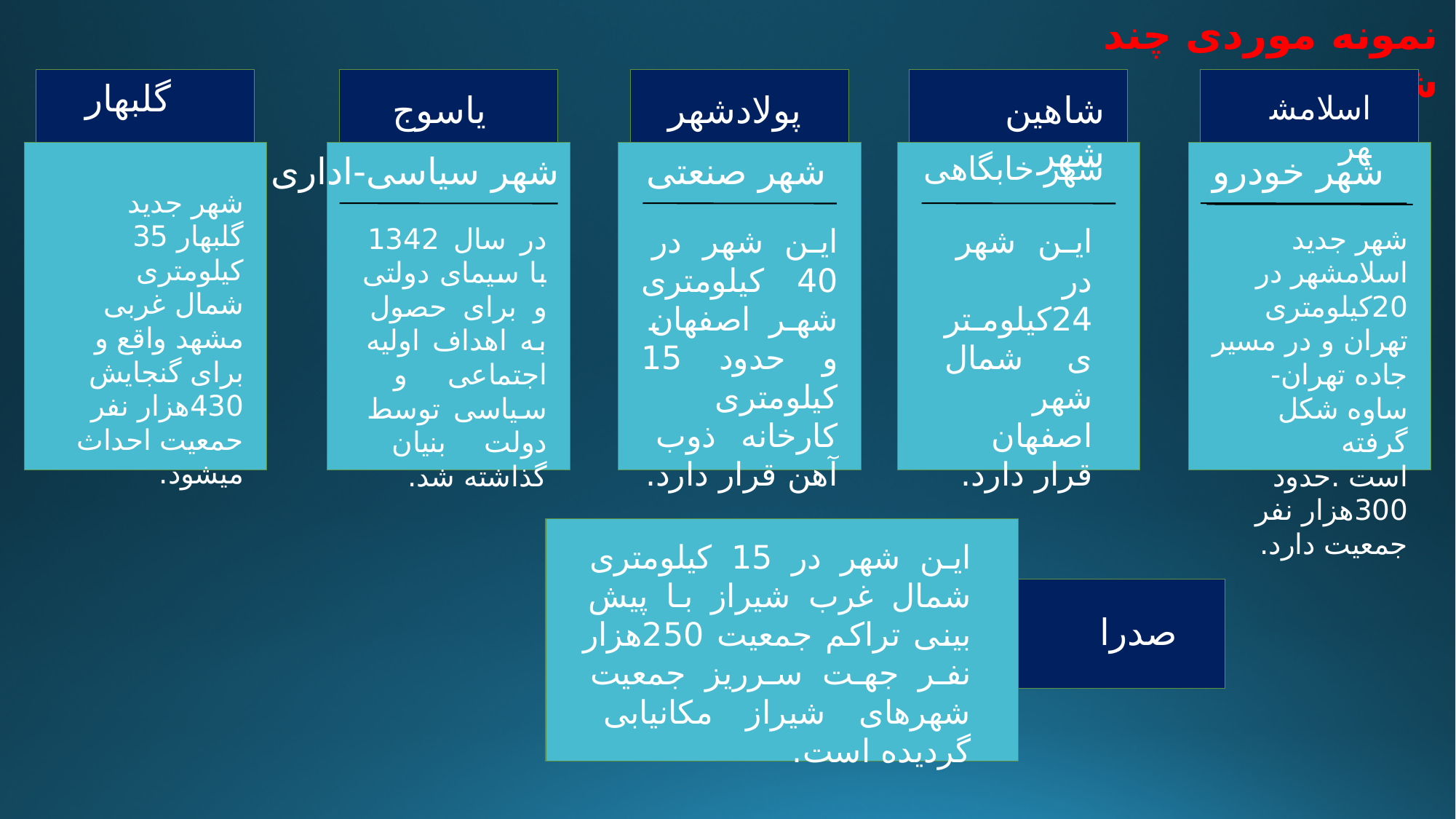

نمونه موردی چند شهر جدید

گلبهار
یاسوج
پولادشهر
شاهین شهر
اسلامشهر

شهر خابگاهی

شهر سیاسی-اداری
شهر صنعتی
شهر خودرو
شهر جدید گلبهار 35 کیلومتری شمال غربی مشهد واقع و برای گنجایش 430هزار نفر حمعیت احداث میشود.
در سال 1342 با سیمای دولتی و برای حصول به اهداف اولیه اجتماعی و سیاسی توسط دولت بنیان گذاشته شد.
این شهر در 40 کیلومتری شهر اصفهان و حدود 15 کیلومتری کارخانه ذوب آهن قرار دارد.
این شهر در 24کیلومتری شمال شهر اصفهان قرار دارد.
شهر جدید اسلامشهر در 20کیلومتری تهران و در مسیر جاده تهران-ساوه شکل گرفته است .حدود 300هزار نفر جمعیت دارد.

این شهر در 15 کیلومتری شمال غرب شیراز با پیش بینی تراکم جمعیت 250هزار نفر جهت سرریز جمعیت شهرهای شیراز مکانیابی گردیده است.

صدرا